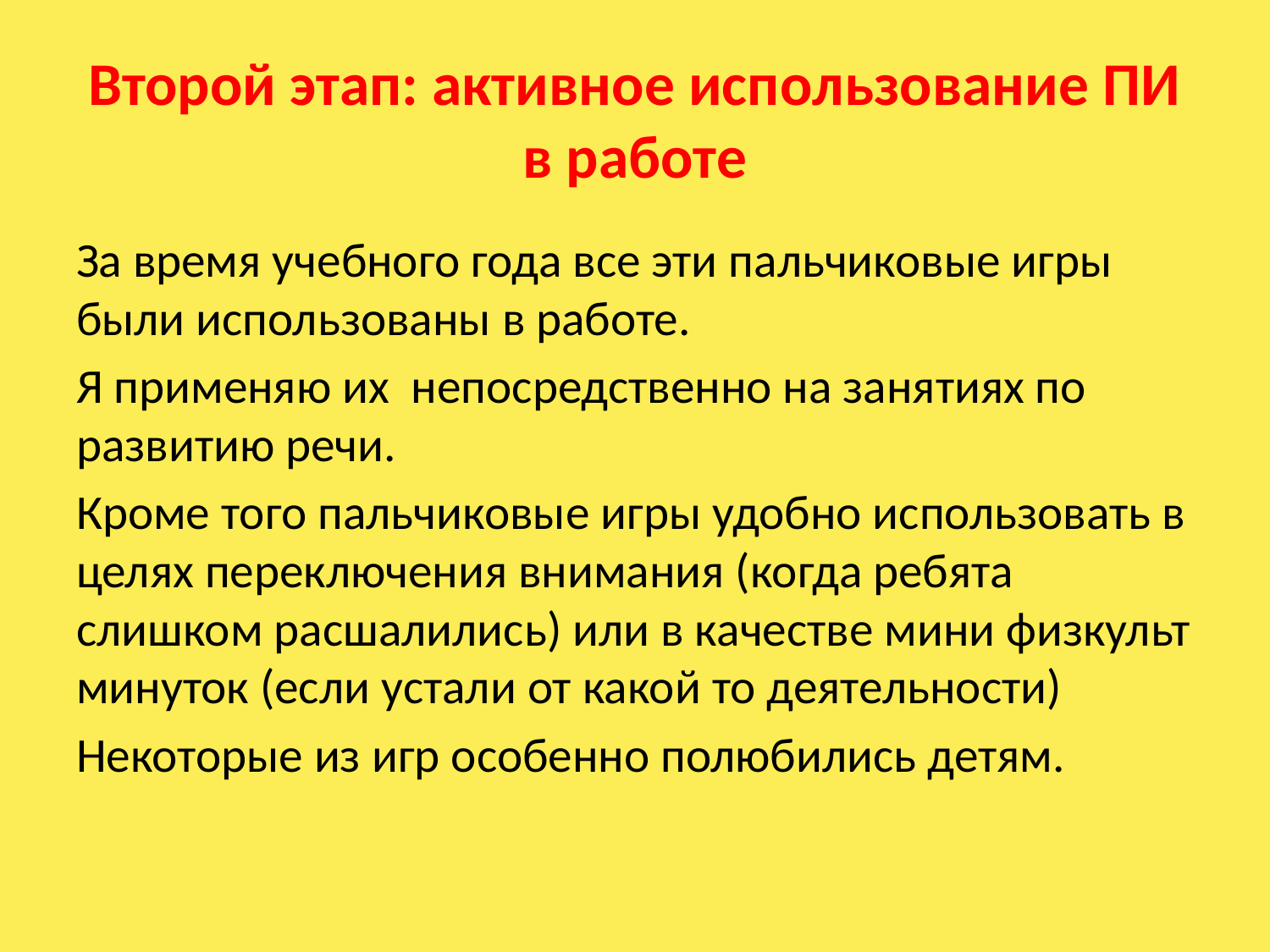

# Второй этап: активное использование ПИ в работе
За время учебного года все эти пальчиковые игры были использованы в работе.
Я применяю их  непосредственно на занятиях по развитию речи.
Кроме того пальчиковые игры удобно использовать в целях переключения внимания (когда ребята слишком расшалились) или в качестве мини физкульт минуток (если устали от какой то деятельности)
Некоторые из игр особенно полюбились детям.